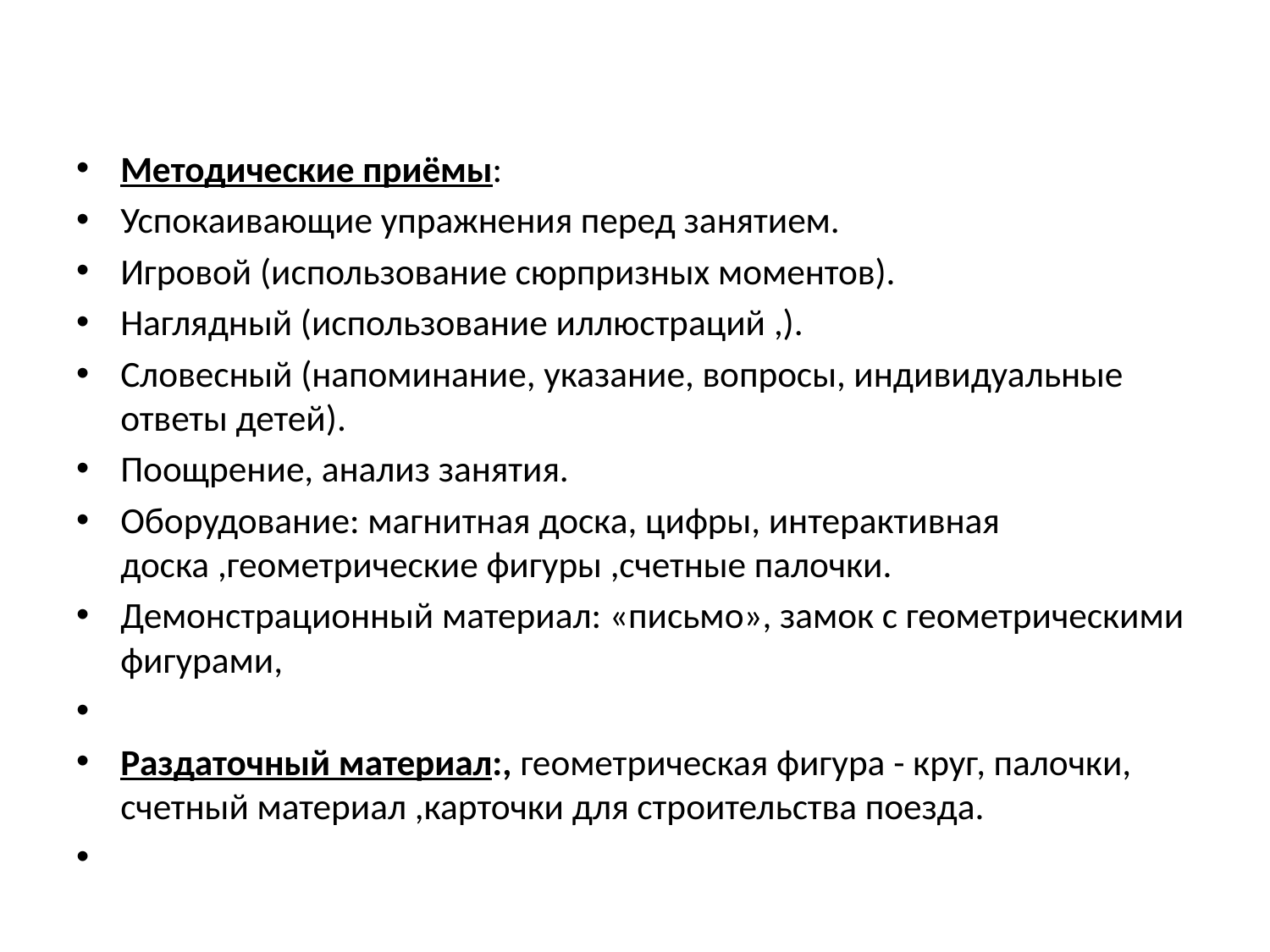

#
Методические приёмы:
Успокаивающие упражнения перед занятием.
Игровой (использование сюрпризных моментов).
Наглядный (использование иллюстраций ,).
Словесный (напоминание, указание, вопросы, индивидуальные ответы детей).
Поощрение, анализ занятия.
Оборудование: магнитная доска, цифры, интерактивная доска ,геометрические фигуры ,счетные палочки.
Демонстрационный материал: «письмо», замок с геометрическими фигурами,

Раздаточный материал:, геометрическая фигура - круг, палочки,  счетный материал ,карточки для строительства поезда.